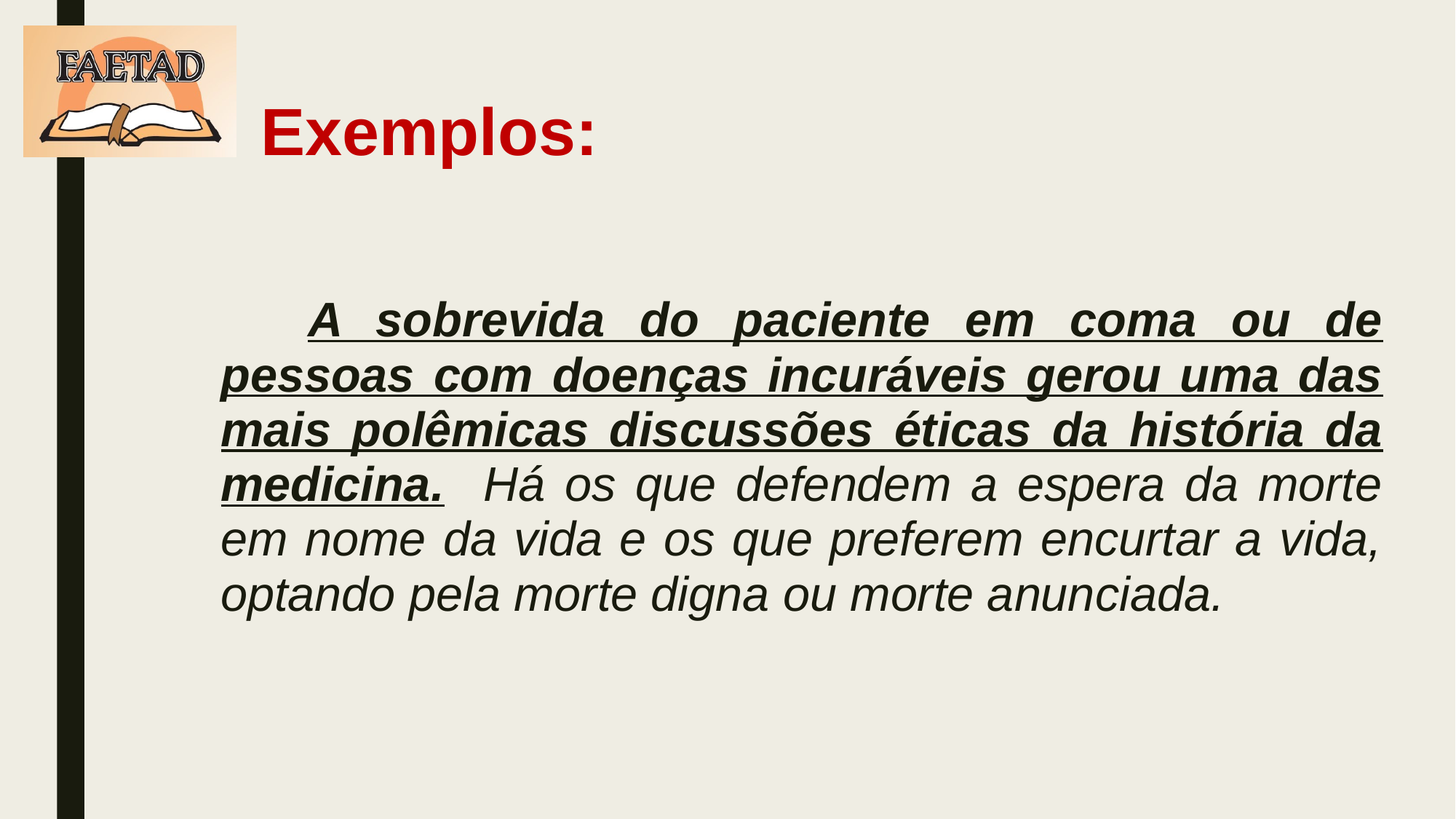

# Exemplos:
A sobrevida do paciente em coma ou de pessoas com doenças incuráveis gerou uma das mais polêmicas discussões éticas da história da medicina.  Há os que defendem a espera da morte em nome da vida e os que preferem encurtar a vida, optando pela morte digna ou morte anunciada.